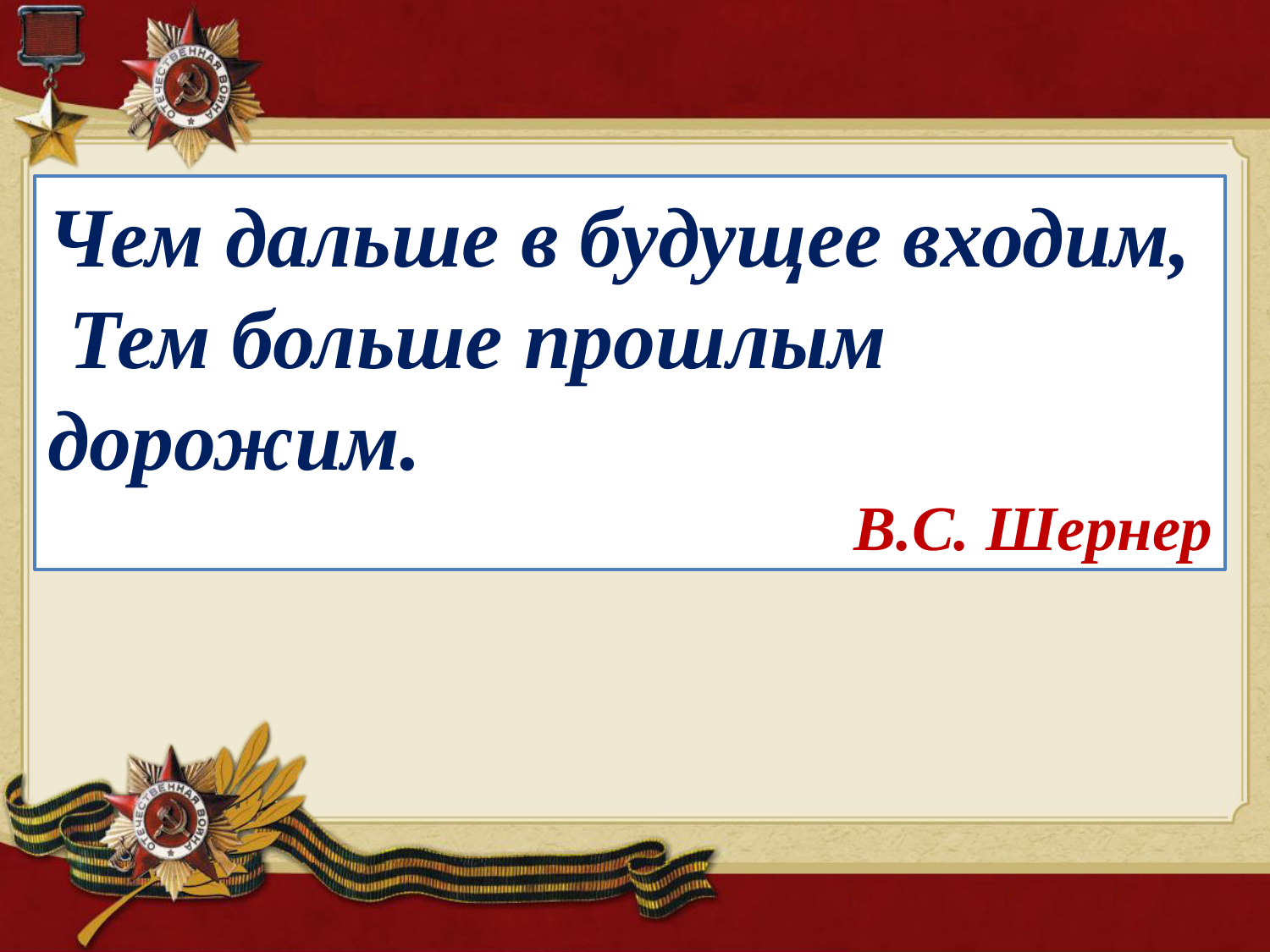

Чем дальше в будущее входим,
 Тем больше прошлым дорожим.
В.С. Шернер